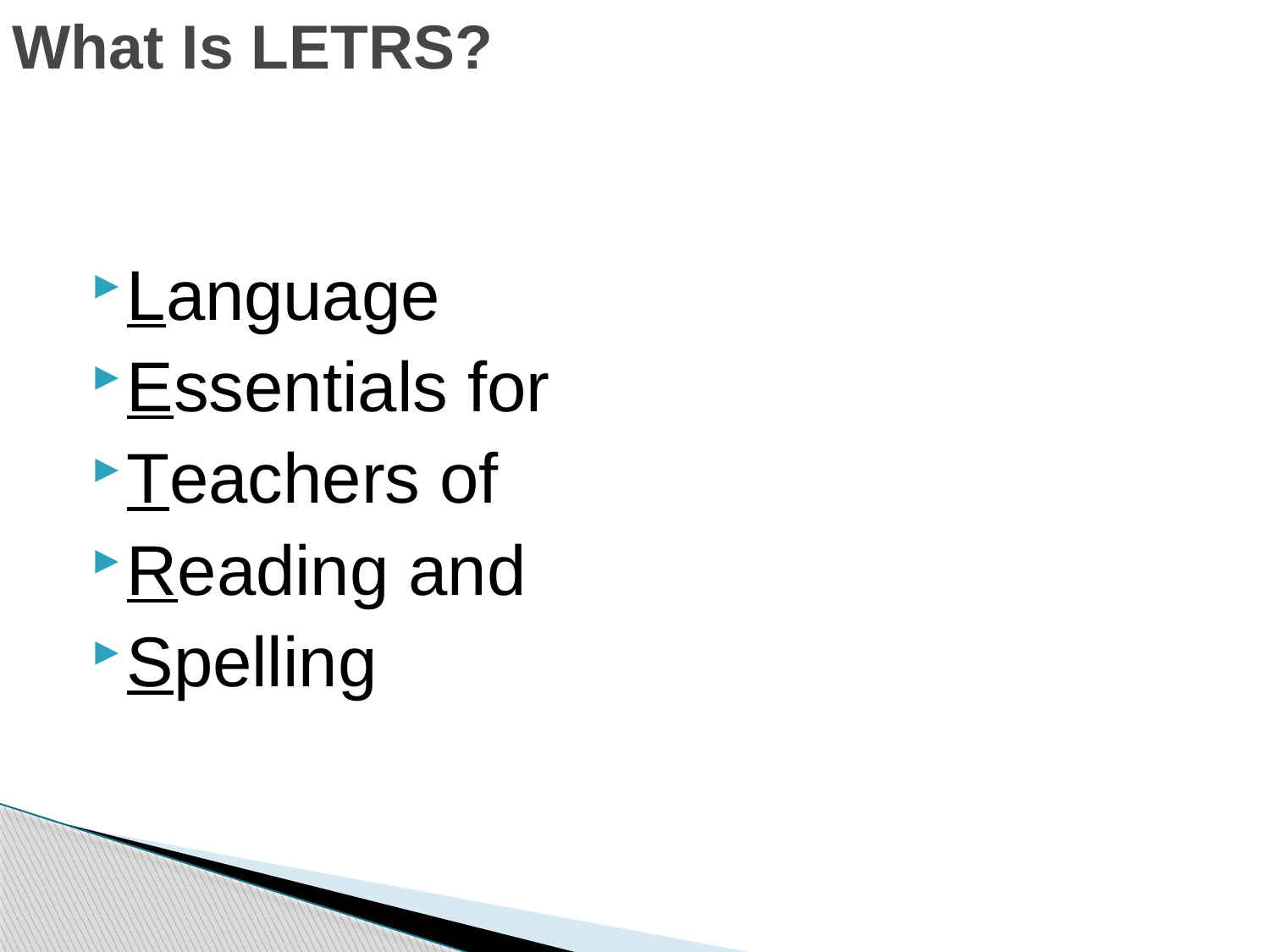

# What Is LETRS?
Language
Essentials for
Teachers of
Reading and
Spelling